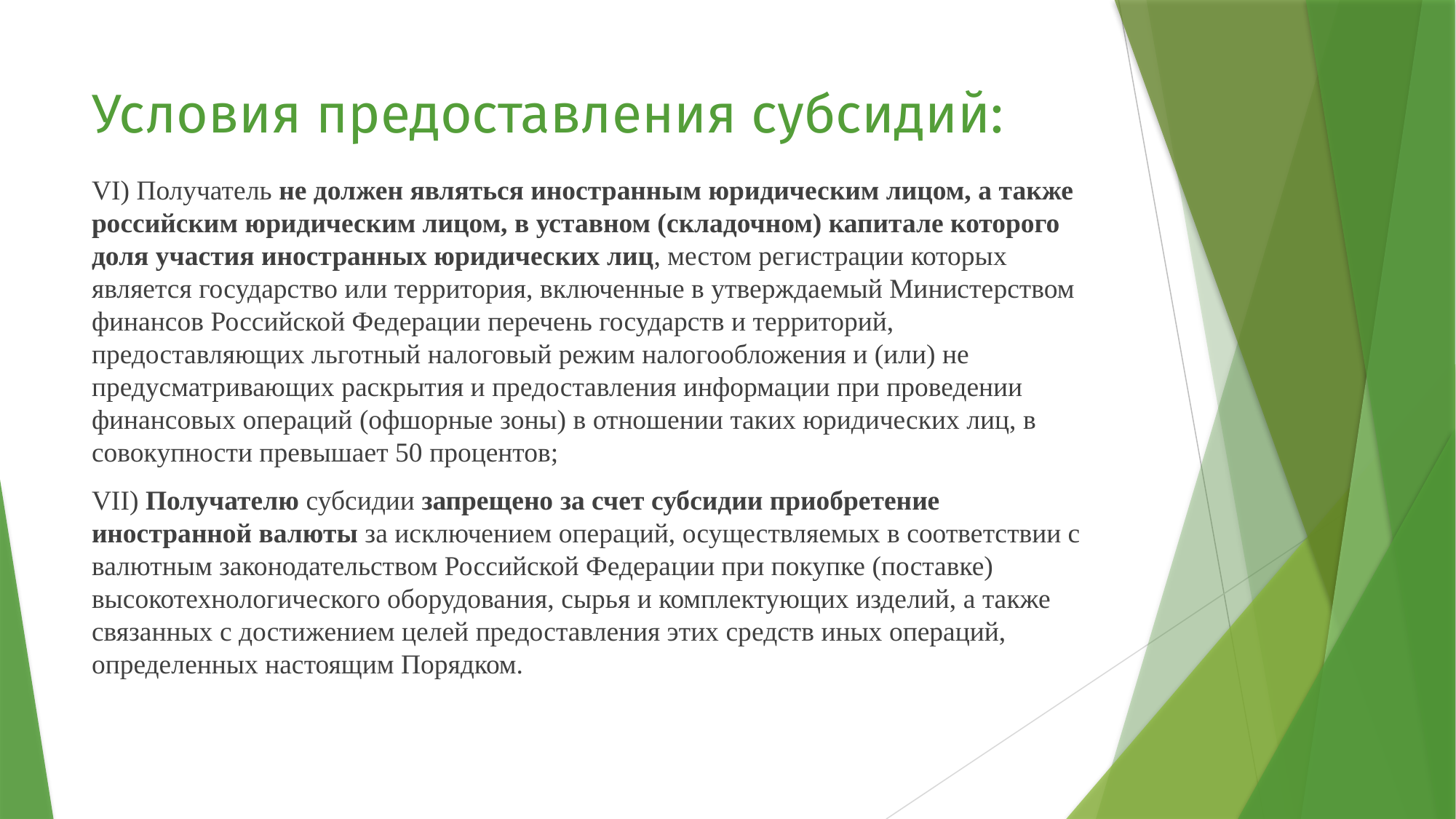

# Условия предоставления субсидий:
VI) Получатель не должен являться иностранным юридическим лицом, а также российским юридическим лицом, в уставном (складочном) капитале которого доля участия иностранных юридических лиц, местом регистрации которых является государство или территория, включенные в утверждаемый Министерством финансов Российской Федерации перечень государств и территорий, предоставляющих льготный налоговый режим налогообложения и (или) не предусматривающих раскрытия и предоставления информации при проведении финансовых операций (офшорные зоны) в отношении таких юридических лиц, в совокупности превышает 50 процентов;
VII) Получателю субсидии запрещено за счет субсидии приобретение иностранной валюты за исключением операций, осуществляемых в соответствии с валютным законодательством Российской Федерации при покупке (поставке) высокотехнологического оборудования, сырья и комплектующих изделий, а также связанных с достижением целей предоставления этих средств иных операций, определенных настоящим Порядком.